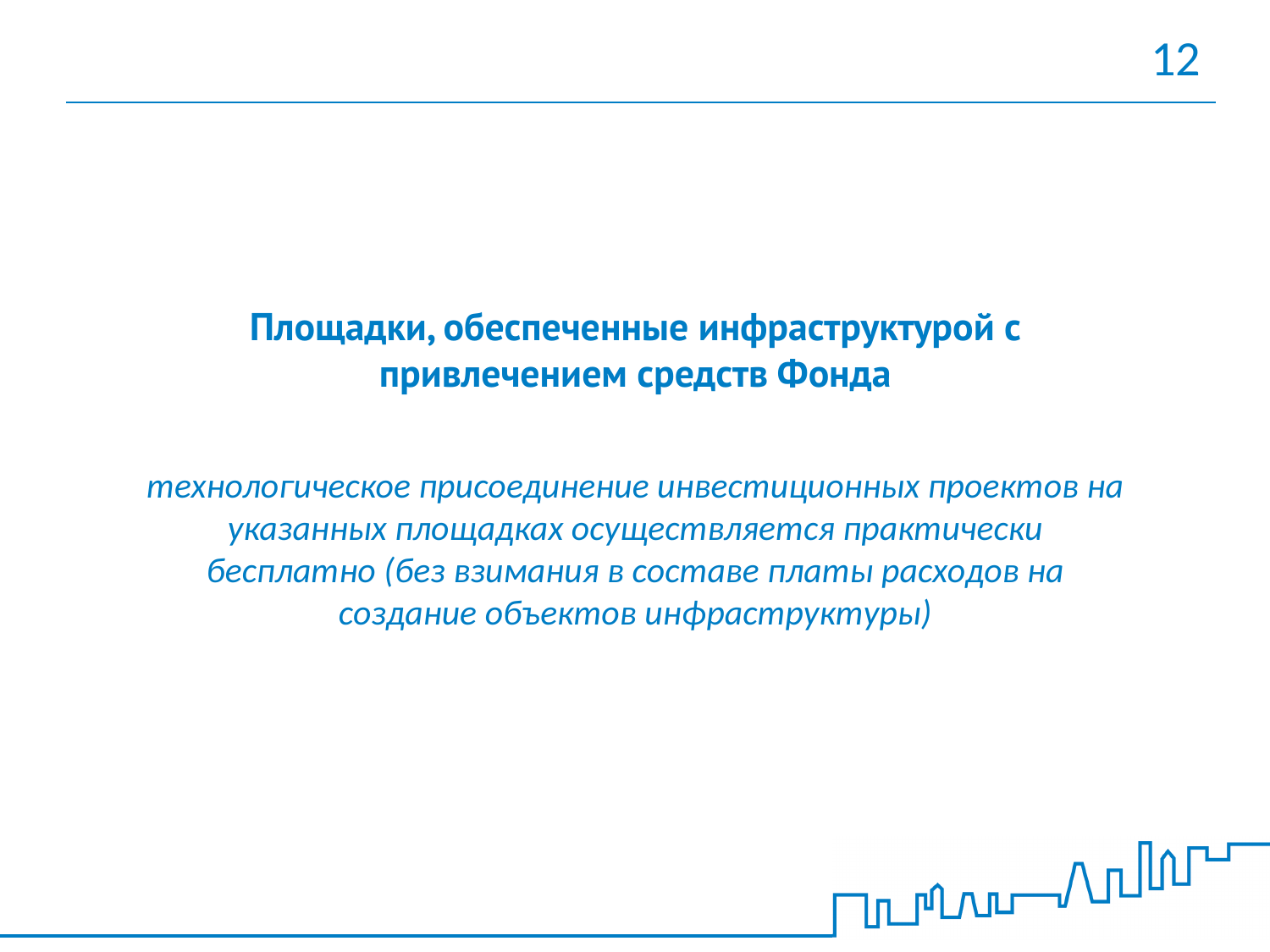

12
Площадки, обеспеченные инфраструктурой с привлечением средств Фонда

технологическое присоединение инвестиционных проектов на указанных площадках осуществляется практически бесплатно (без взимания в составе платы расходов на создание объектов инфраструктуры)